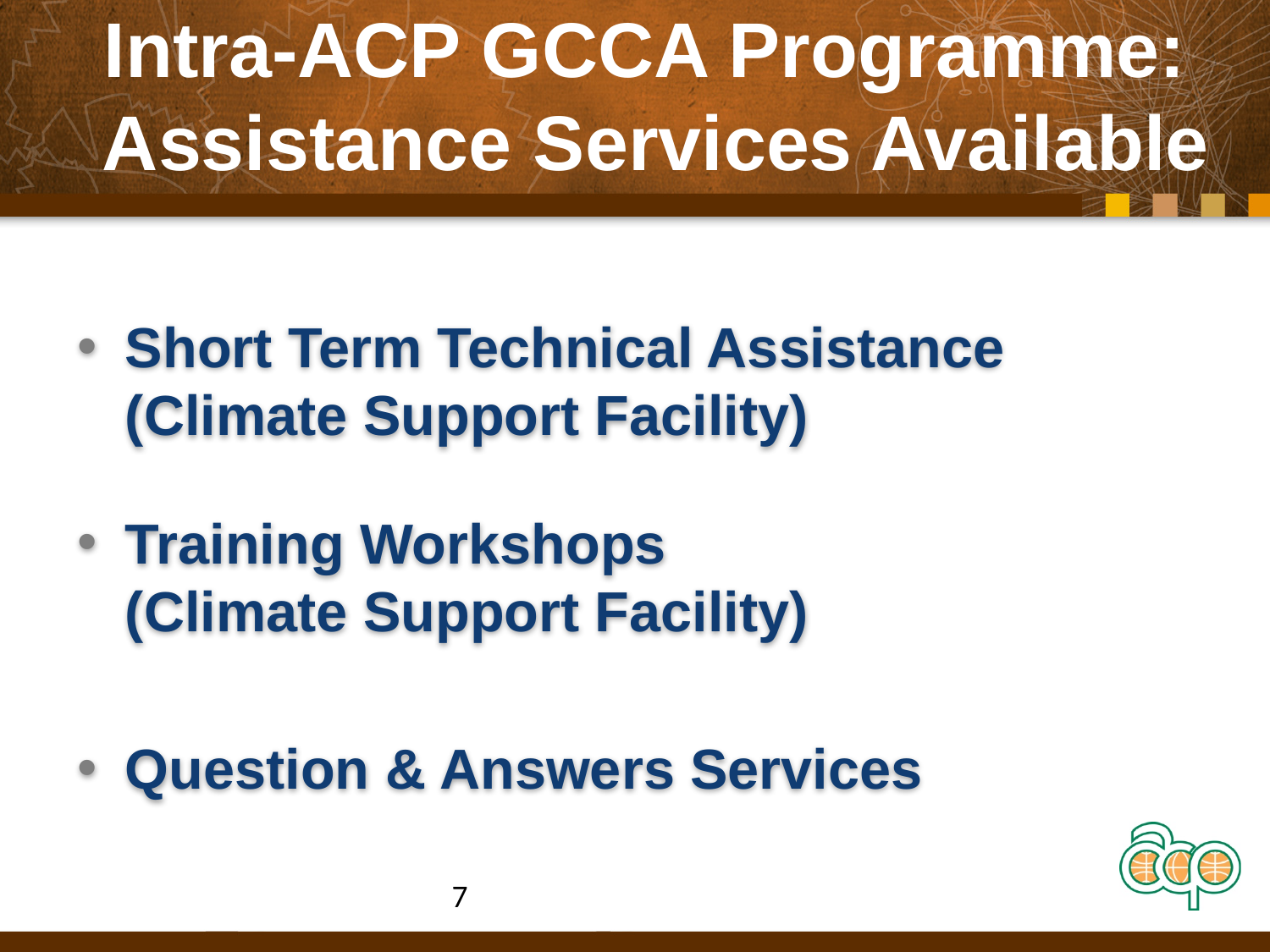

# Intra-ACP GCCA Programme: Assistance Services Available

Short Term Technical Assistance
(Climate Support Facility)

Training Workshops
(Climate Support Facility)

Question & Answers Services

7